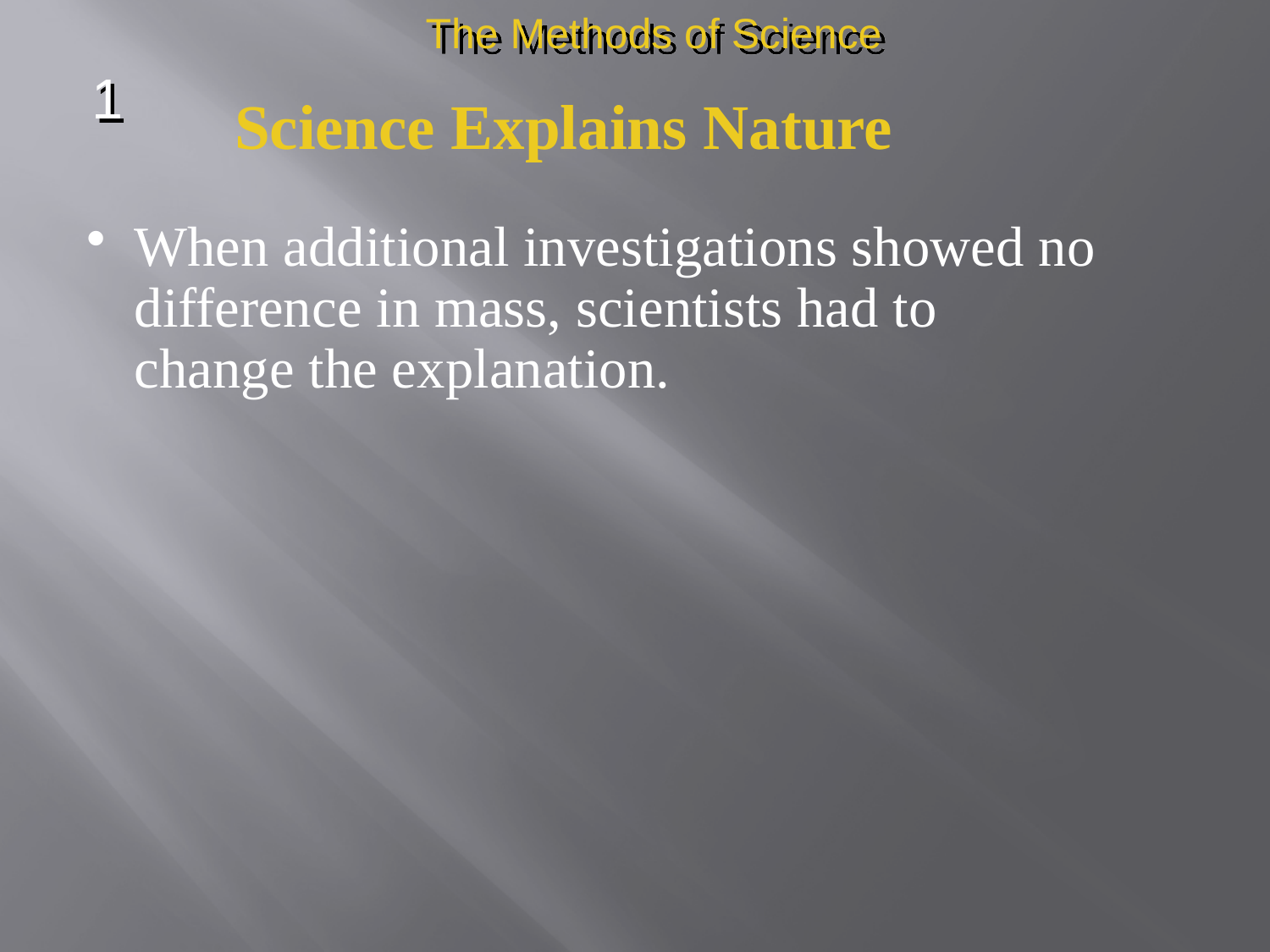

The Methods of Science
1
Science Explains Nature
When additional investigations showed no difference in mass, scientists had to change the explanation.